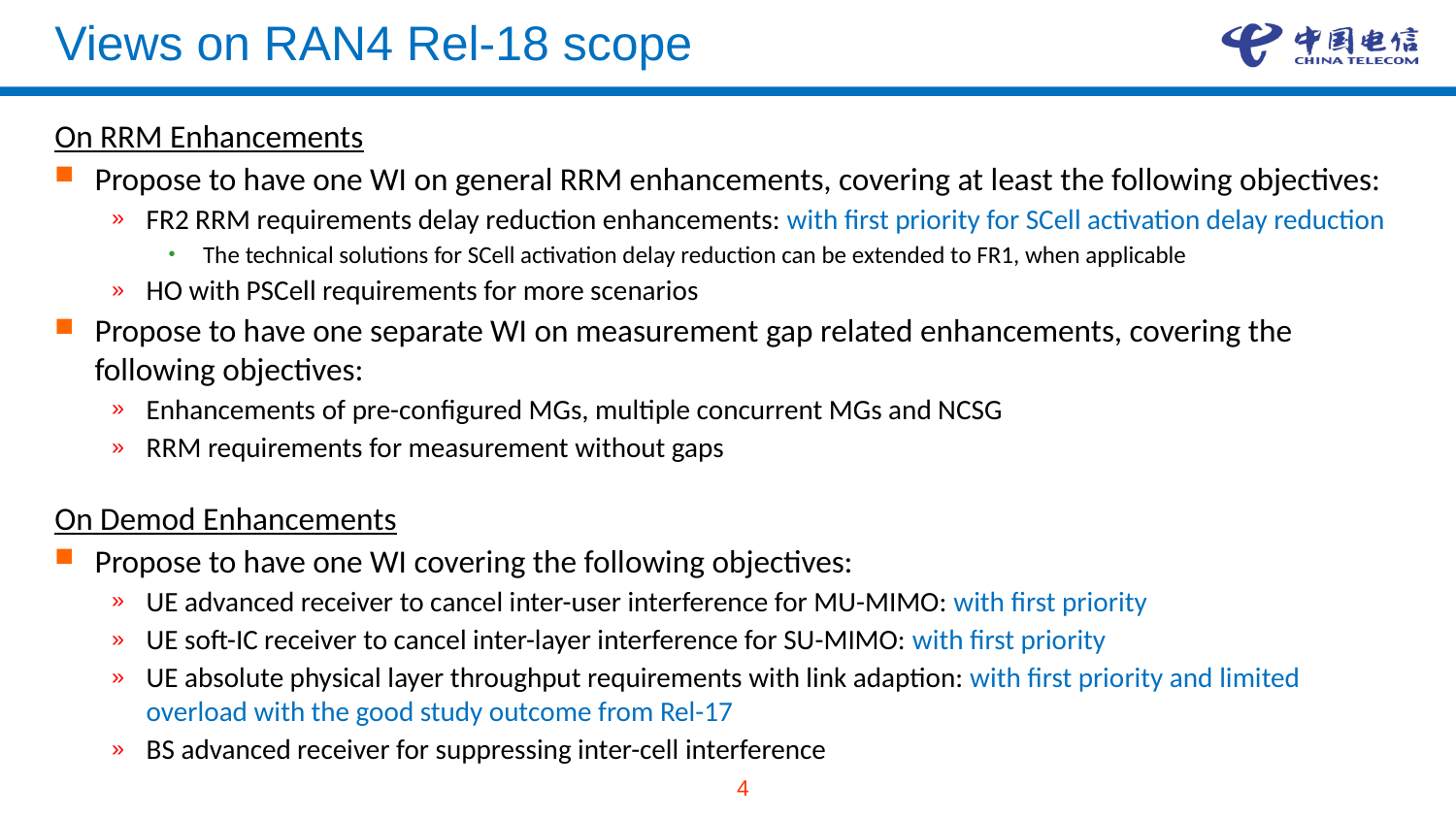

# Views on RAN4 Rel-18 scope
On RRM Enhancements
Propose to have one WI on general RRM enhancements, covering at least the following objectives:
FR2 RRM requirements delay reduction enhancements: with first priority for SCell activation delay reduction
The technical solutions for SCell activation delay reduction can be extended to FR1, when applicable
HO with PSCell requirements for more scenarios
Propose to have one separate WI on measurement gap related enhancements, covering the following objectives:
Enhancements of pre-configured MGs, multiple concurrent MGs and NCSG
RRM requirements for measurement without gaps

On Demod Enhancements
Propose to have one WI covering the following objectives:
UE advanced receiver to cancel inter-user interference for MU-MIMO: with first priority
UE soft-IC receiver to cancel inter-layer interference for SU-MIMO: with first priority
UE absolute physical layer throughput requirements with link adaption: with first priority and limited overload with the good study outcome from Rel-17
BS advanced receiver for suppressing inter-cell interference

4